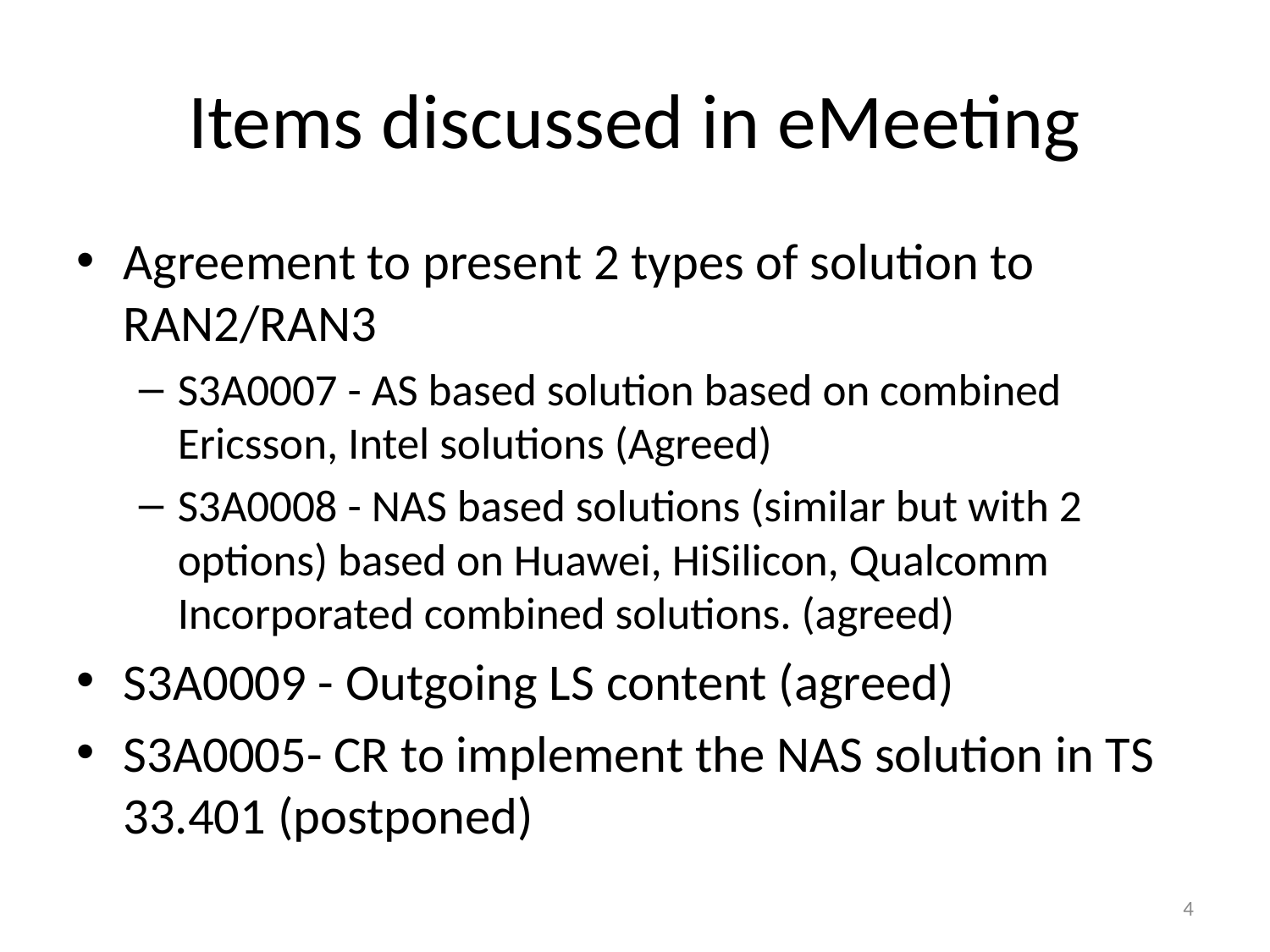

# Items discussed in eMeeting
Agreement to present 2 types of solution to RAN2/RAN3
S3A0007 - AS based solution based on combined Ericsson, Intel solutions (Agreed)
S3A0008 - NAS based solutions (similar but with 2 options) based on Huawei, HiSilicon, Qualcomm Incorporated combined solutions. (agreed)
S3A0009 - Outgoing LS content (agreed)
S3A0005- CR to implement the NAS solution in TS 33.401 (postponed)
4